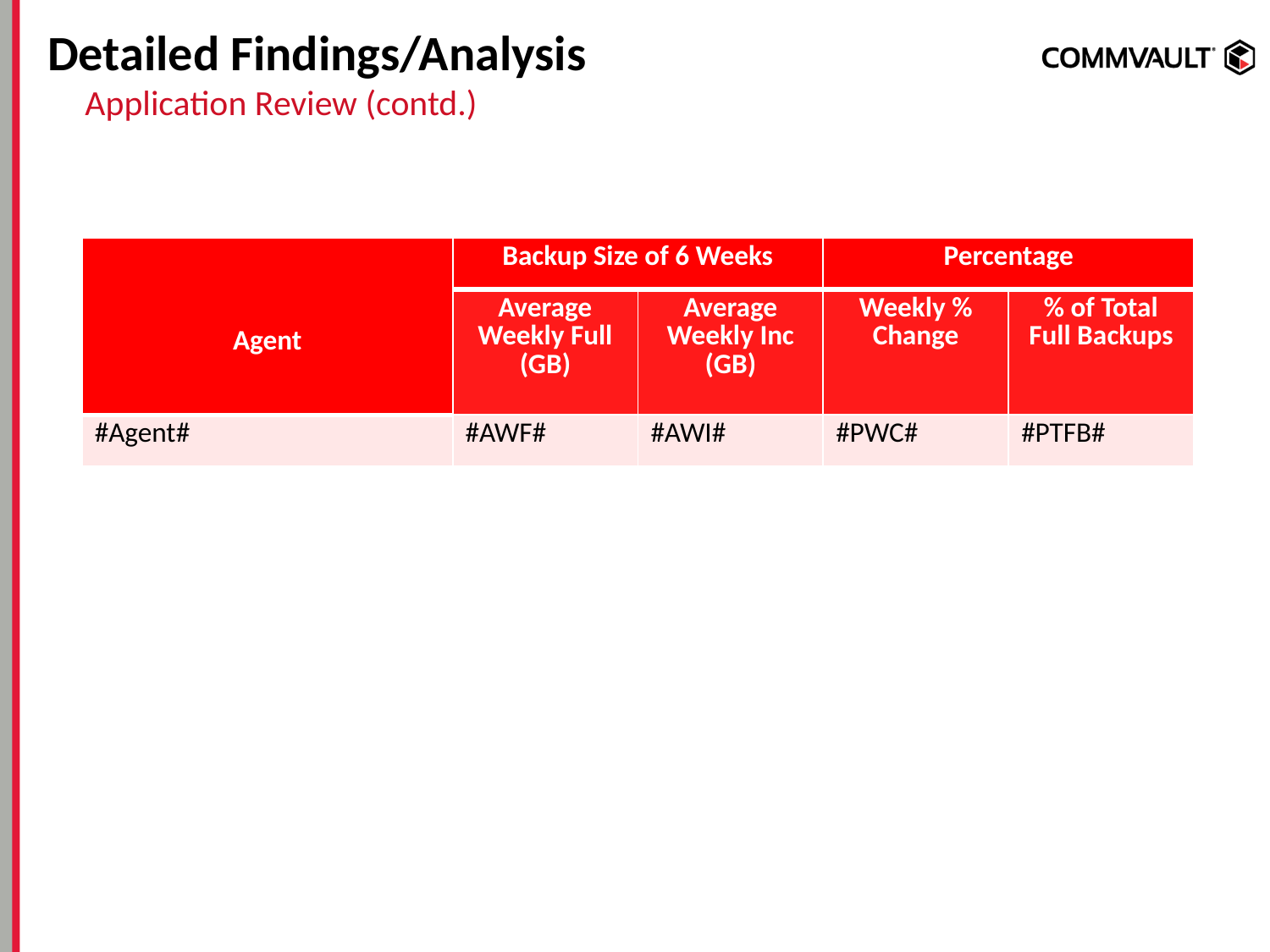

# Detailed Findings/Analysis
Application Review (contd.)
| Agent | Backup Size of 6 Weeks |  | Percentage |  |
| --- | --- | --- | --- | --- |
|  | Average Weekly Full (GB) | Average Weekly Inc (GB) | Weekly % Change | % of Total Full Backups |
| #Agent# | #AWF# | #AWI# | #PWC# | #PTFB# |